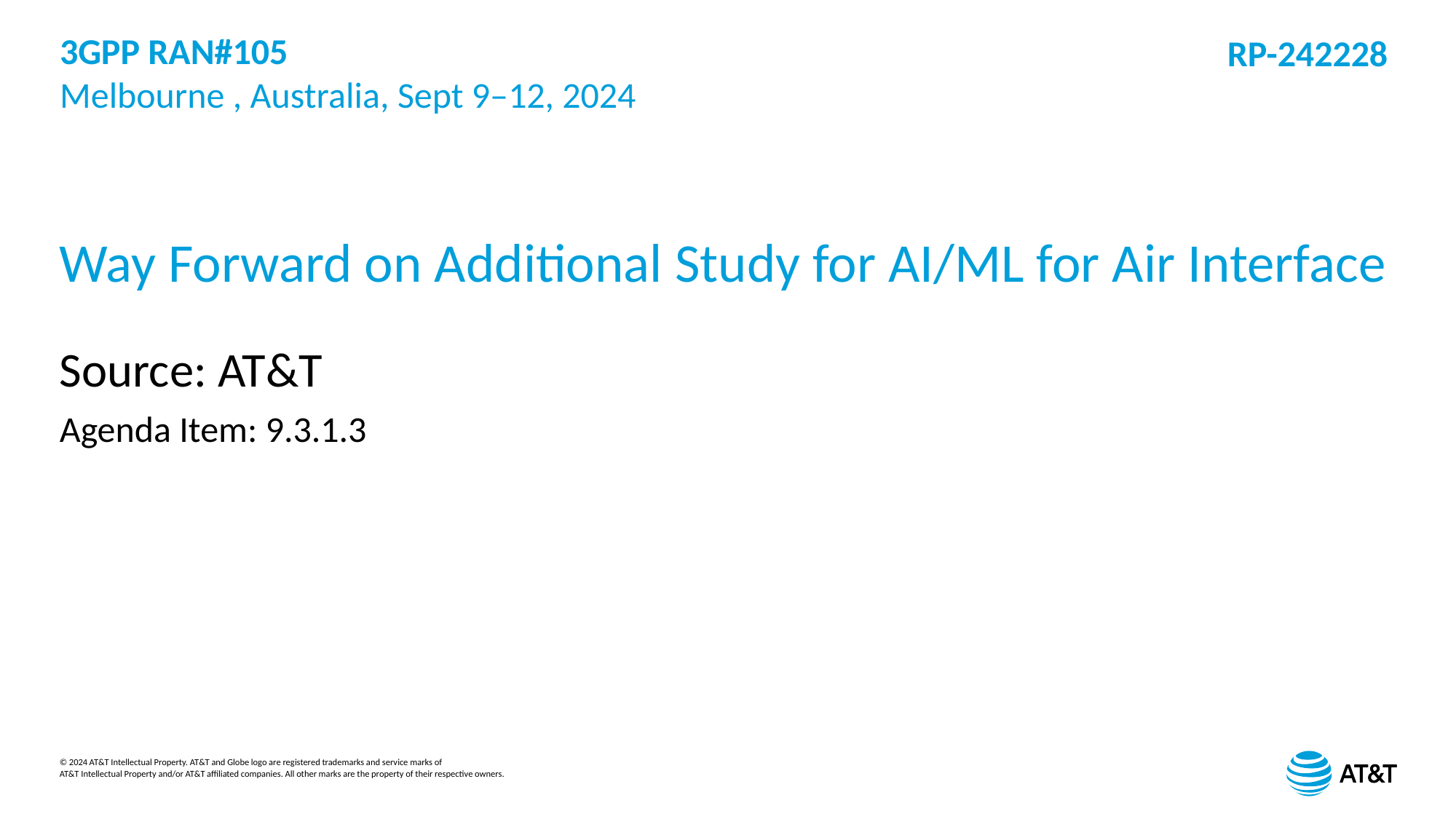

3GPP RAN#105
Melbourne , Australia, Sept 9–12, 2024
RP-242228
# Way Forward on Additional Study for AI/ML for Air Interface

Source: AT&T
Agenda Item: 9.3.1.3